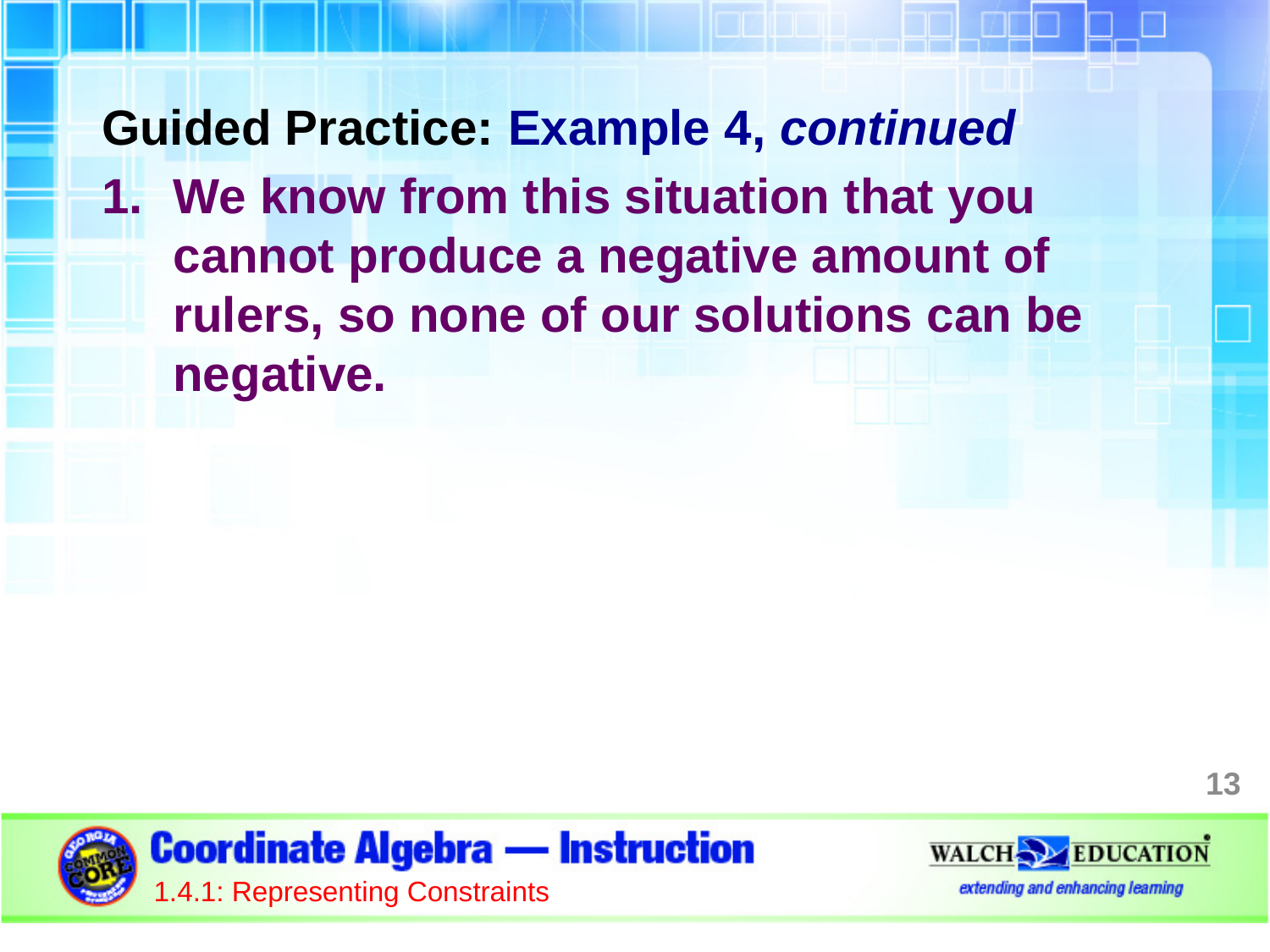

Guided Practice: Example 4, continued
We know from this situation that you cannot produce a negative amount of rulers, so none of our solutions can be negative.
13
1.4.1: Representing Constraints